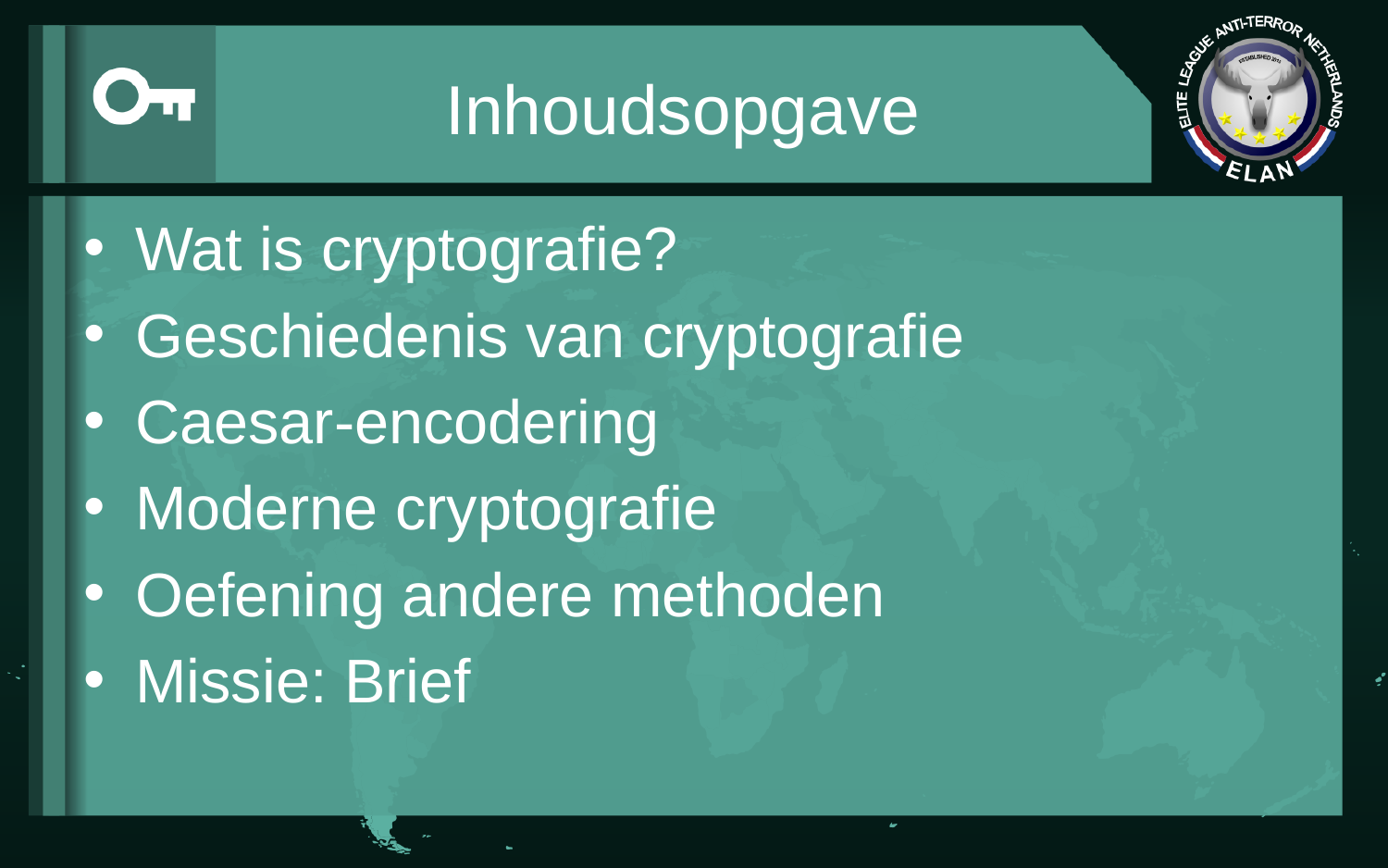

# Inhoudsopgave
Wat is cryptografie?
Geschiedenis van cryptografie
Caesar-encodering
Moderne cryptografie
Oefening andere methoden
Missie: Brief